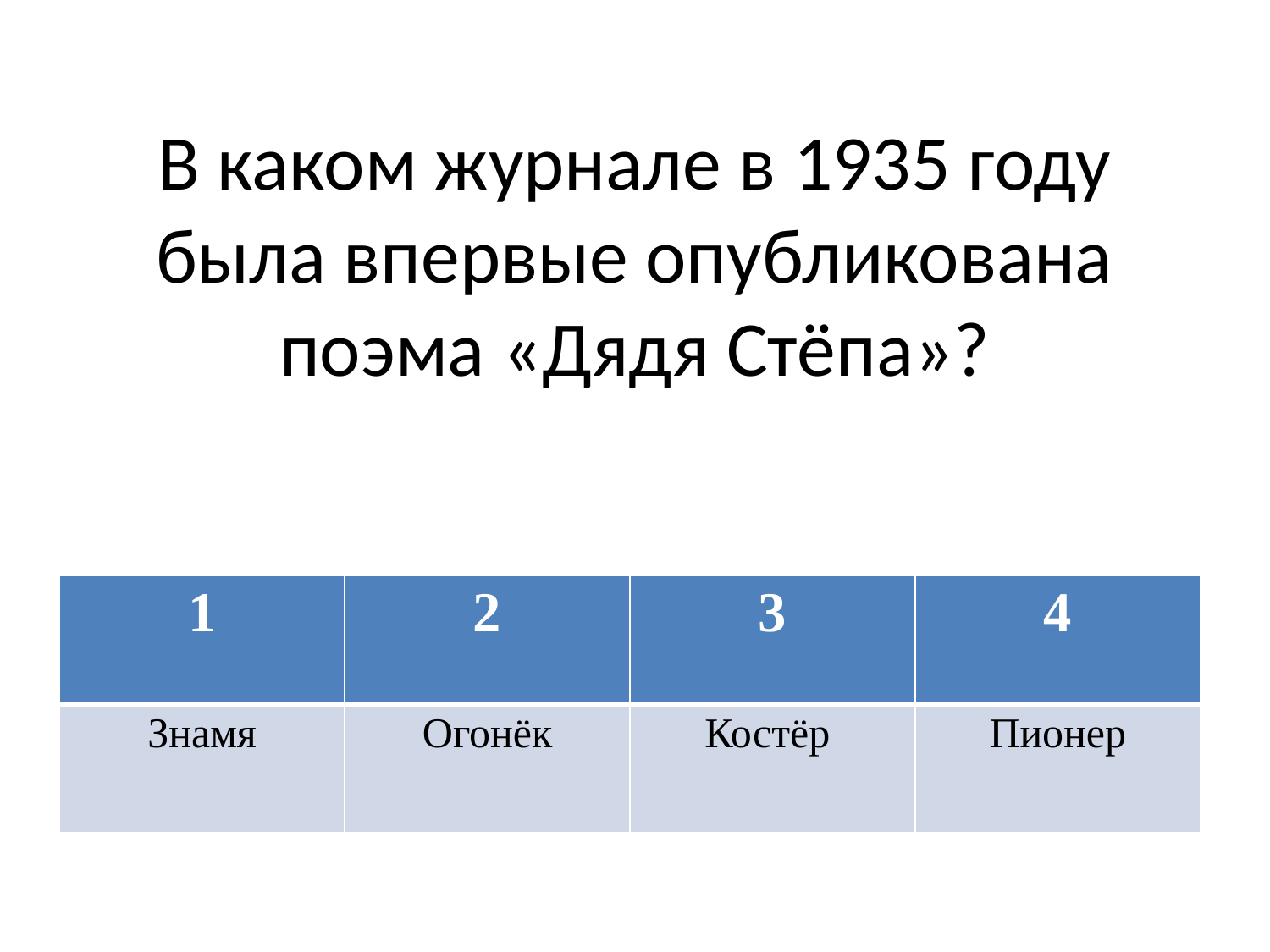

# В каком журнале в 1935 году была впервые опубликована поэма «Дядя Стёпа»?
| 1 | 2 | 3 | 4 |
| --- | --- | --- | --- |
| Знамя | Огонёк | Костёр | Пионер |